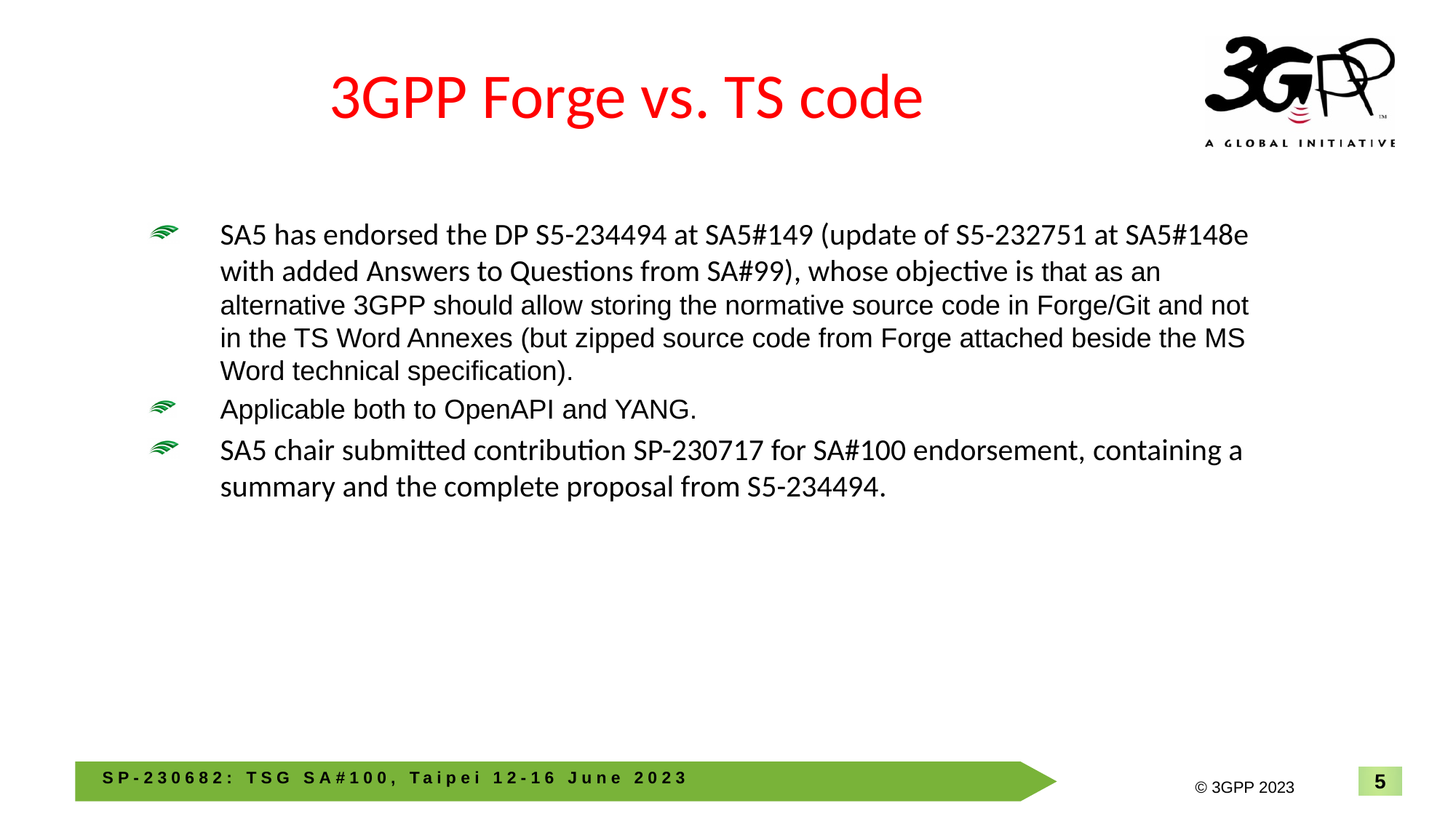

# 3GPP Forge vs. TS code
SA5 has endorsed the DP S5-234494 at SA5#149 (update of S5-232751 at SA5#148e with added Answers to Questions from SA#99), whose objective is that as an alternative 3GPP should allow storing the normative source code in Forge/Git and not in the TS Word Annexes (but zipped source code from Forge attached beside the MS Word technical specification).
Applicable both to OpenAPI and YANG.
SA5 chair submitted contribution SP-230717 for SA#100 endorsement, containing a summary and the complete proposal from S5-234494.